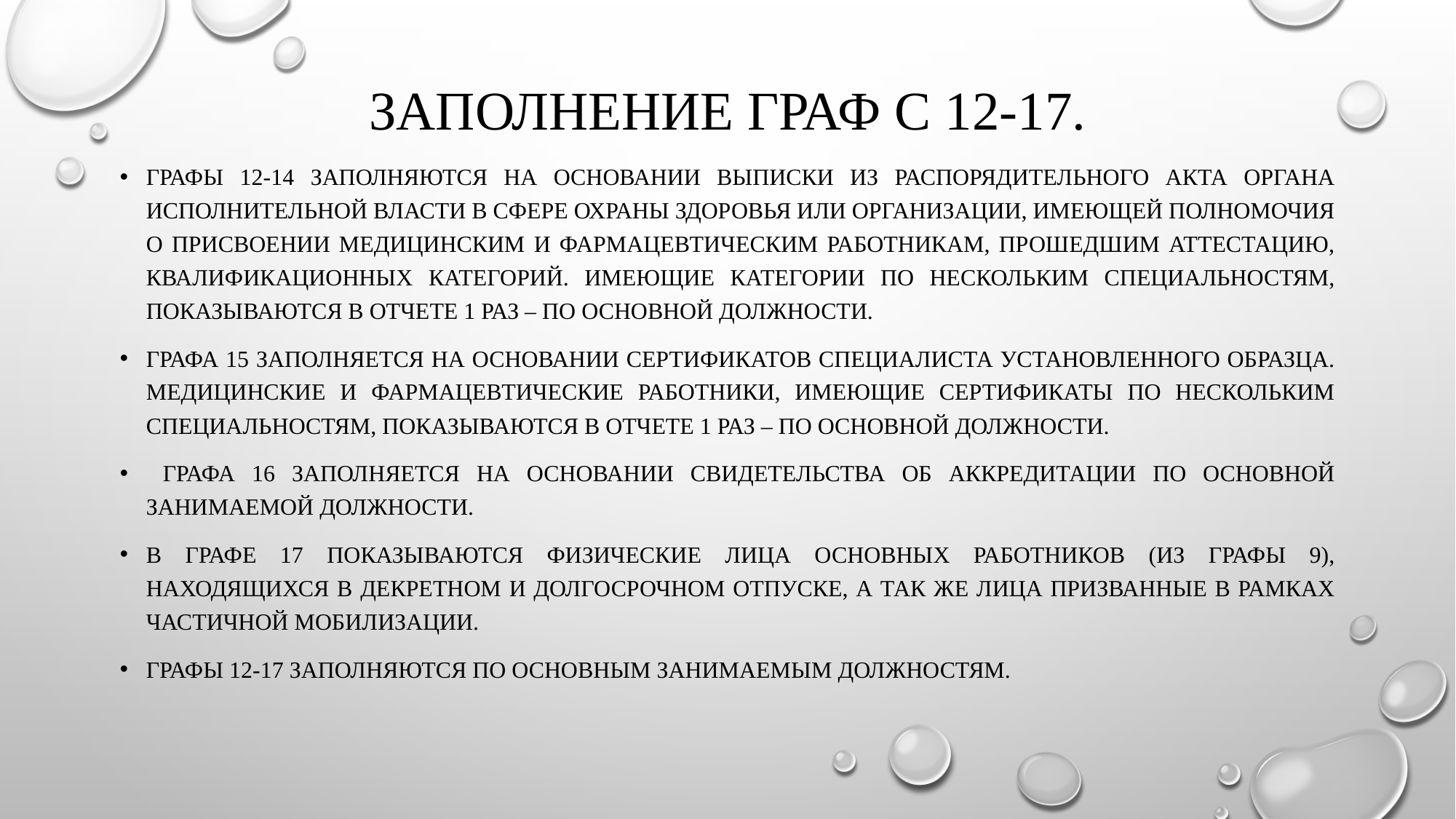

# Заполнение граф с 12-17.
Графы 12-14 заполняются на основании выписки из распорядительного акта органа исполнительной власти в сфере охраны здоровья или организации, имеющей полномочия о присвоении медицинским и фармацевтическим работникам, прошедшим аттестацию, квалификационных категорий. Имеющие категории по нескольким специальностям, показываются в отчете 1 раз – по основной должности.
Графа 15 заполняется на основании сертификатов специалиста установленного образца. Медицинские и фармацевтические работники, имеющие сертификаты по нескольким специальностям, показываются в отчете 1 раз – по основной должности.
 Графа 16 заполняется на основании свидетельства об аккредитации по основной занимаемой должности.
В графе 17 показываются физические лица основных работников (из графы 9), находящихся в декретном и долгосрочном отпуске, а так же лица призванные в рамках частичной мобилизации.
Графы 12-17 заполняются по основным занимаемым должностям.